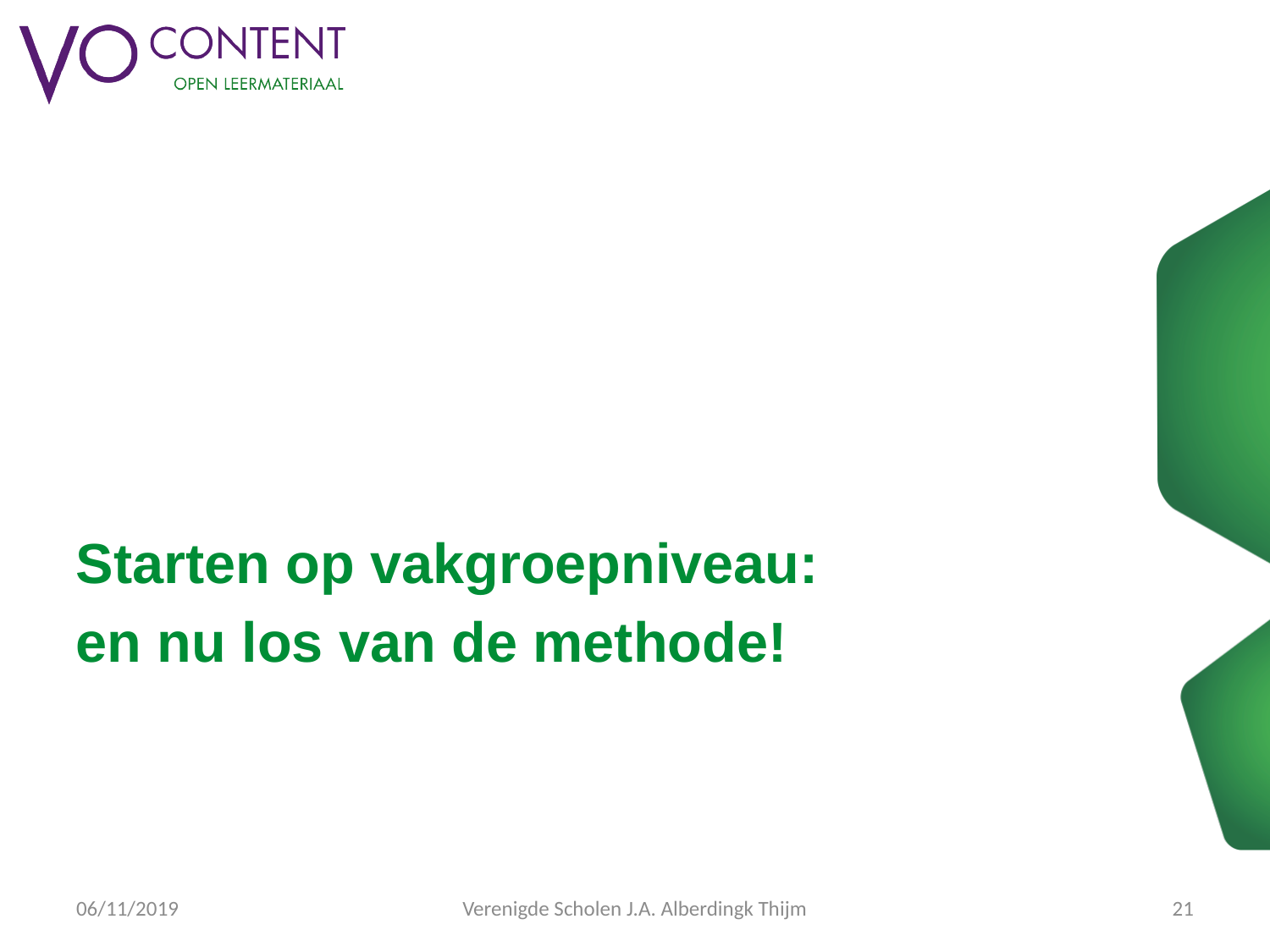

Starten op vakgroepniveau:
en nu los van de methode!

06/11/2019
Verenigde Scholen J.A. Alberdingk Thijm
21